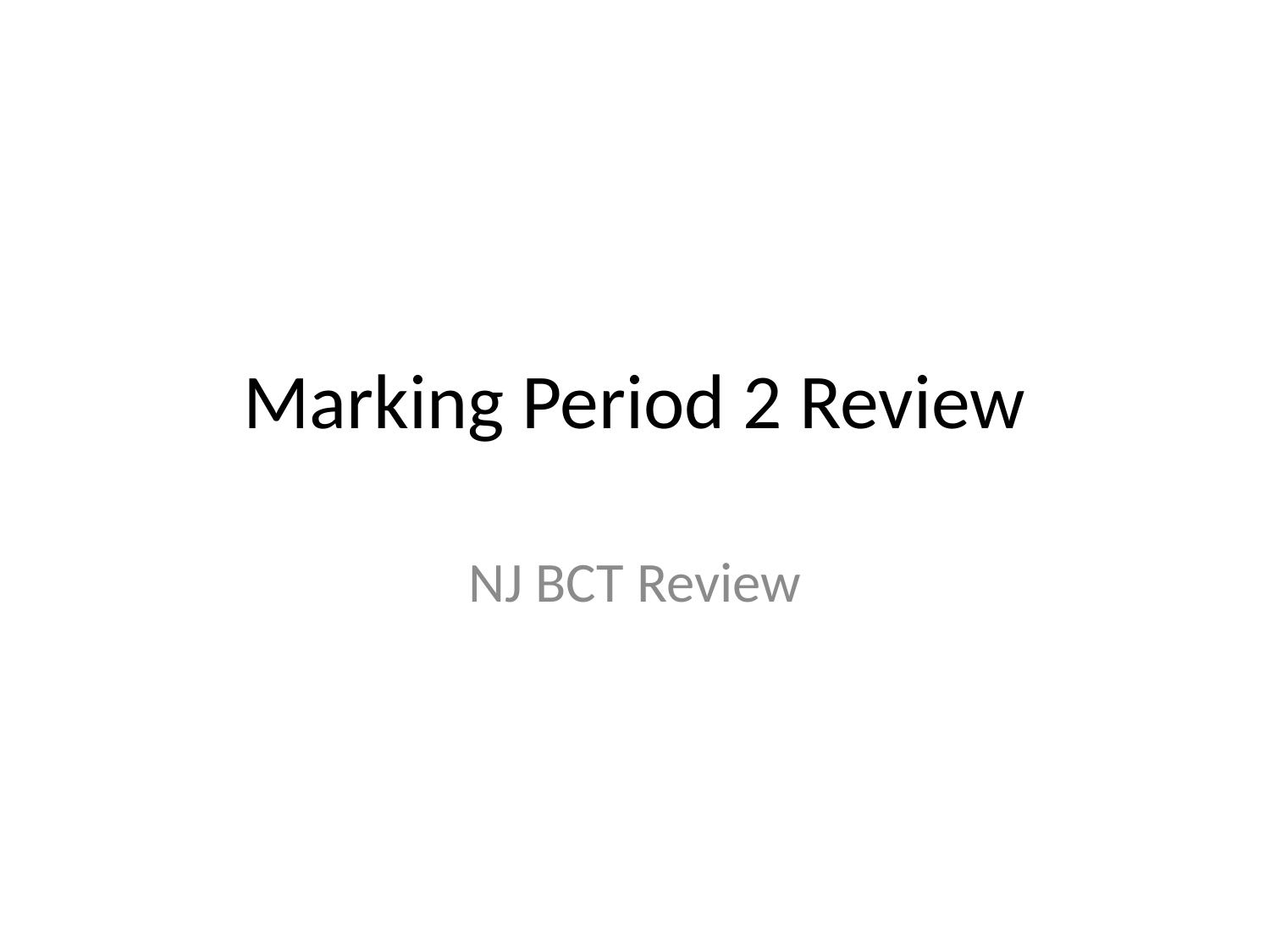

# Marking Period 2 Review
NJ BCT Review